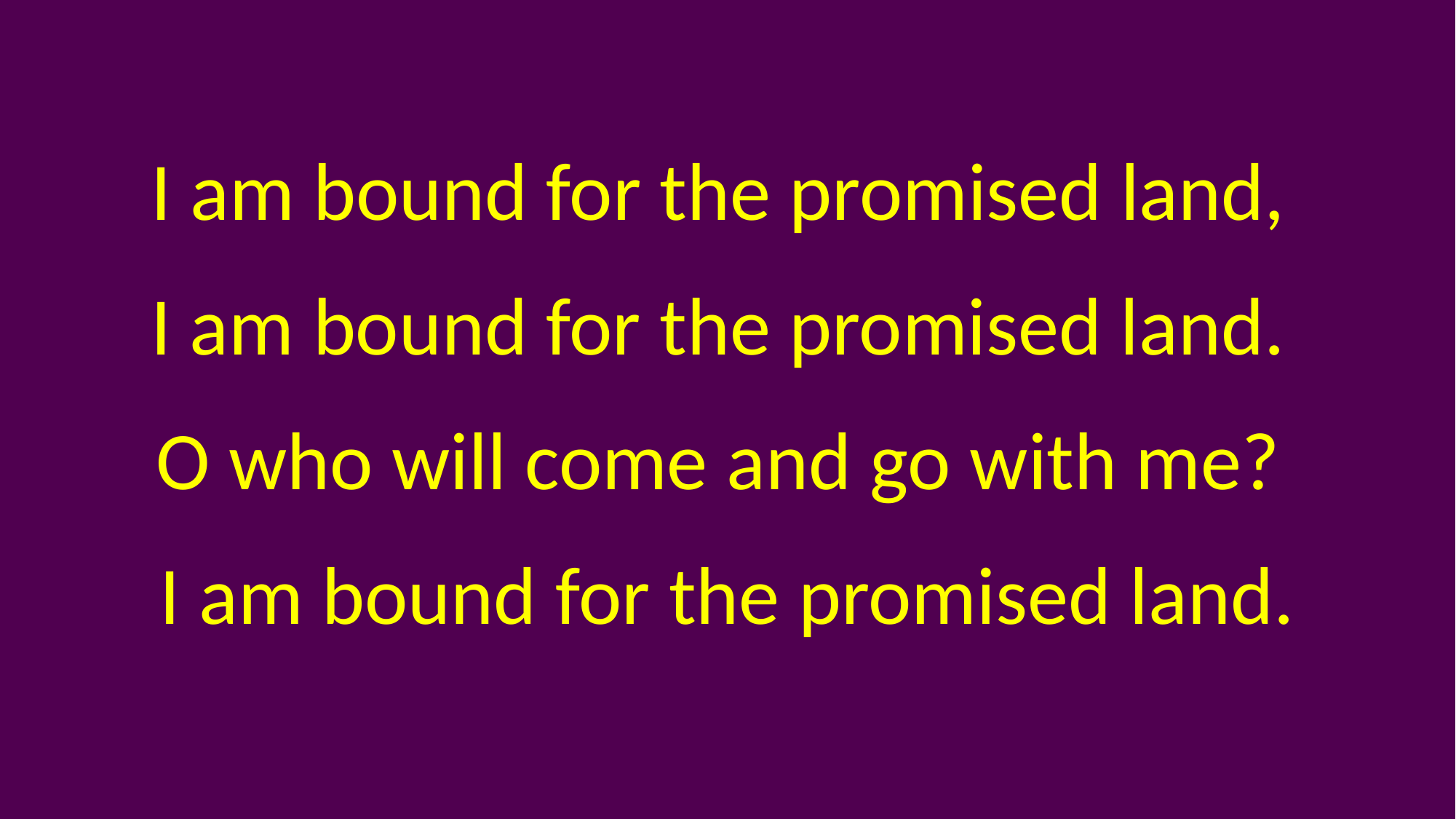

I am bound for the promised land,
I am bound for the promised land.
O who will come and go with me?
I am bound for the promised land.